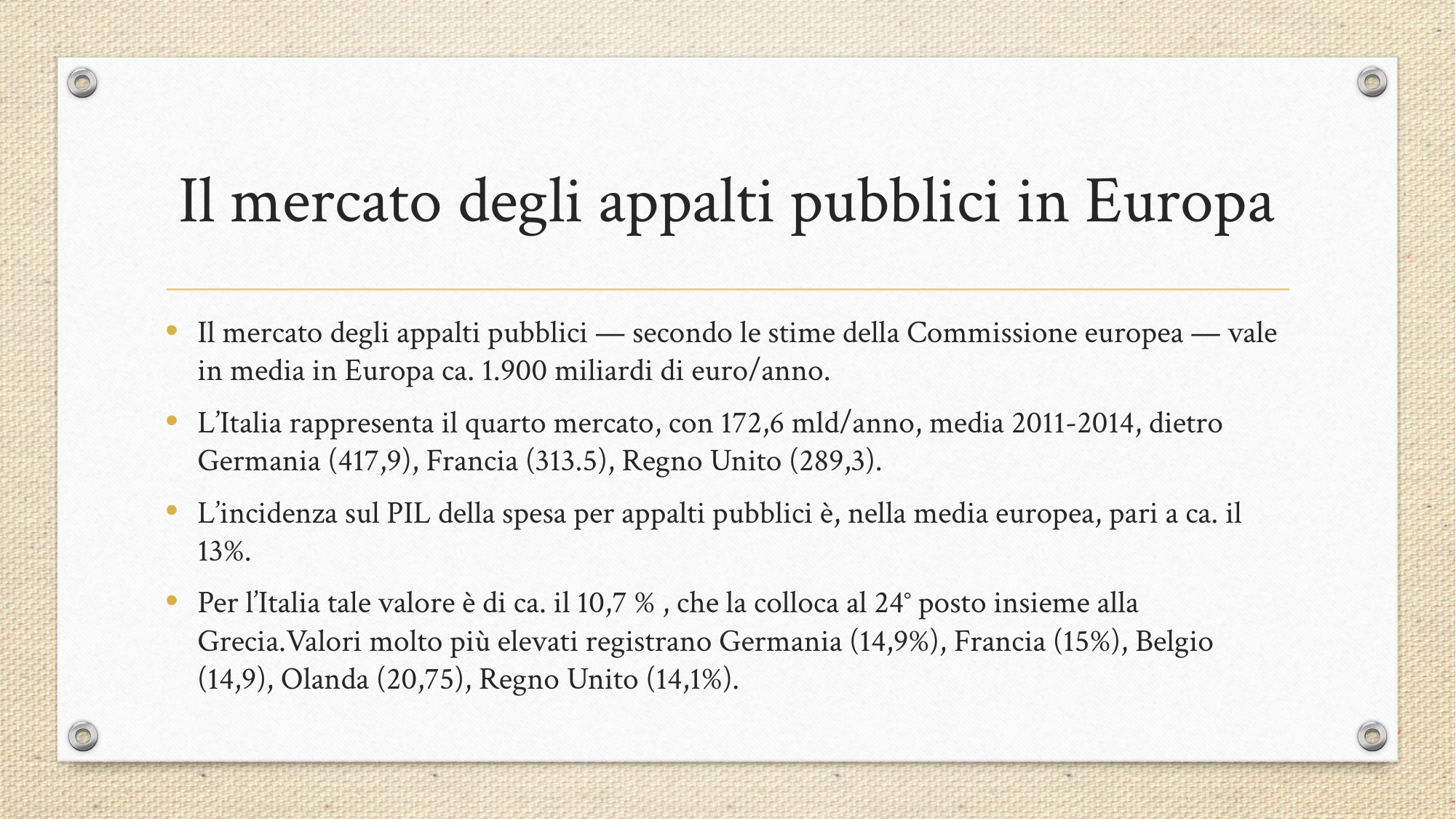

# Il mercato degli appalti pubblici in Europa
Il mercato degli appalti pubblici — secondo le stime della Commissione europea — vale in media in Europa ca. 1.900 miliardi di euro/anno.
L’Italia rappresenta il quarto mercato, con 172,6 mld/anno, media 2011-2014, dietro Germania (417,9), Francia (313.5), Regno Unito (289,3).
L’incidenza sul PIL della spesa per appalti pubblici è, nella media europea, pari a ca. il 13%.
Per l’Italia tale valore è di ca. il 10,7 % , che la colloca al 24° posto insieme alla Grecia.Valori molto più elevati registrano Germania (14,9%), Francia (15%), Belgio (14,9), Olanda (20,75), Regno Unito (14,1%).